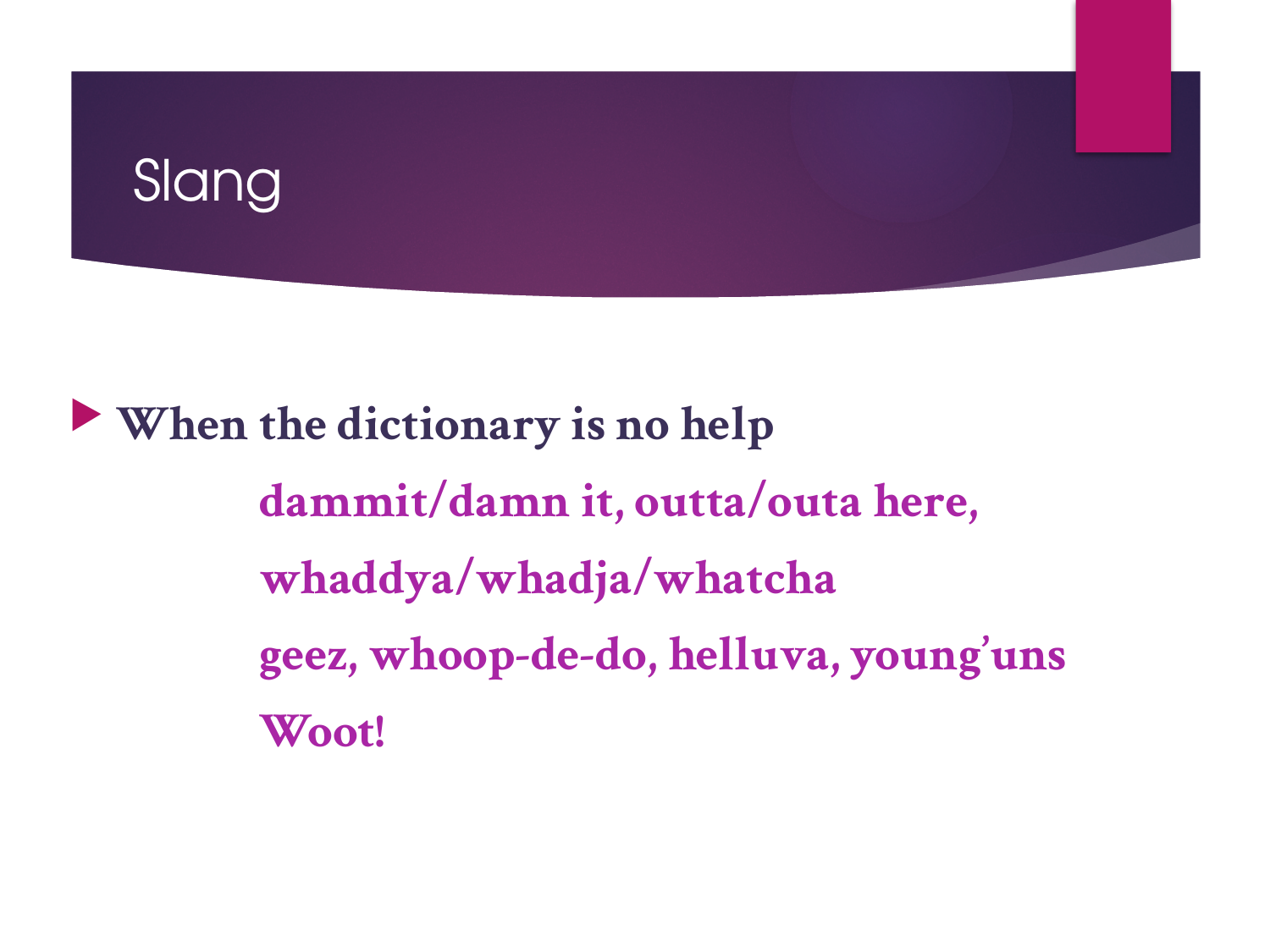

# Slang
When the dictionary is no help
	dammit/damn it, outta/outa here,
	whaddya/whadja/whatcha
	geez, whoop-de-do, helluva, young’uns
	Woot!